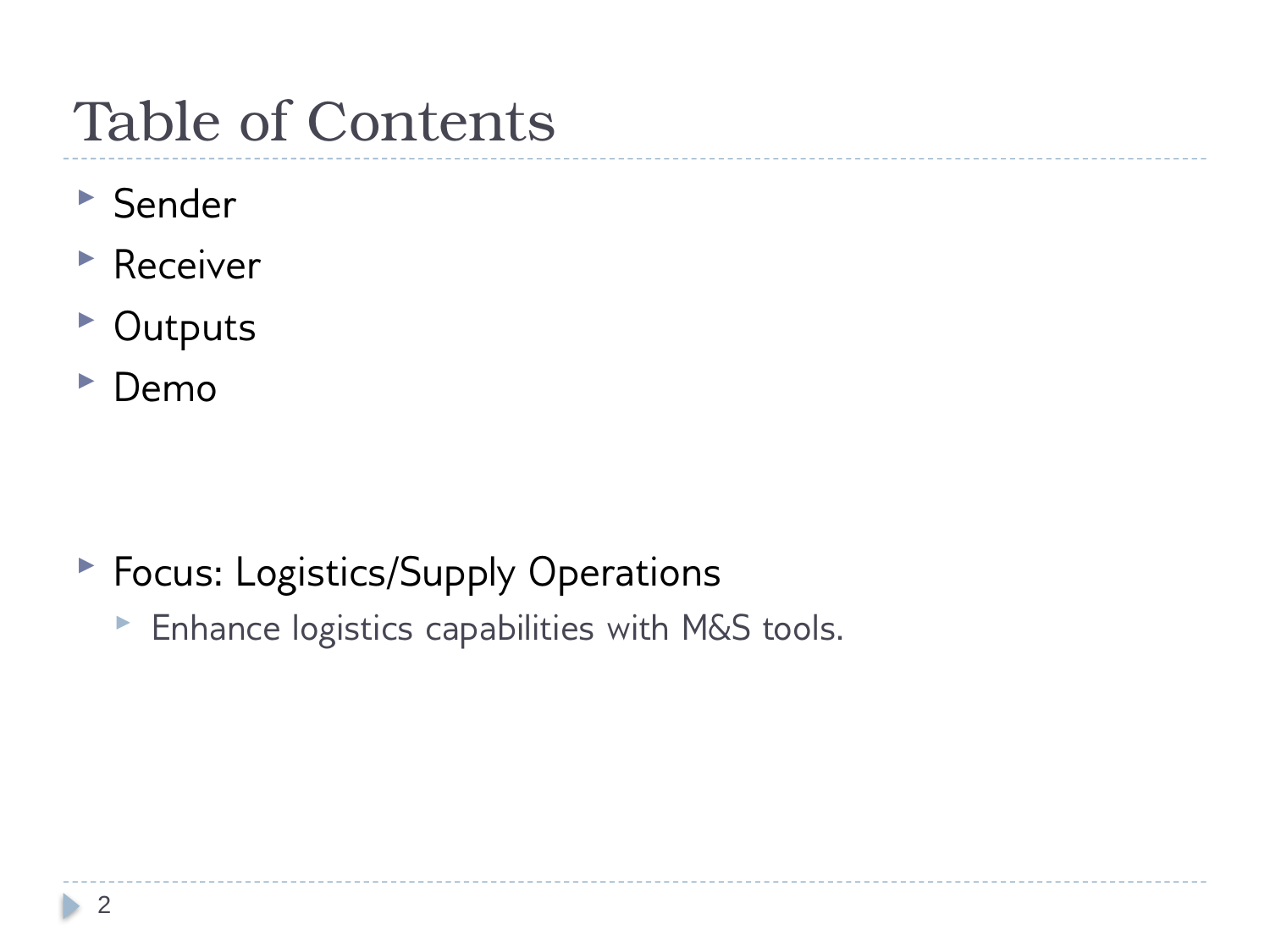

# Table of Contents
Sender
Receiver
Outputs
Demo

Focus: Logistics/Supply Operations
Enhance logistics capabilities with M&S tools.

2